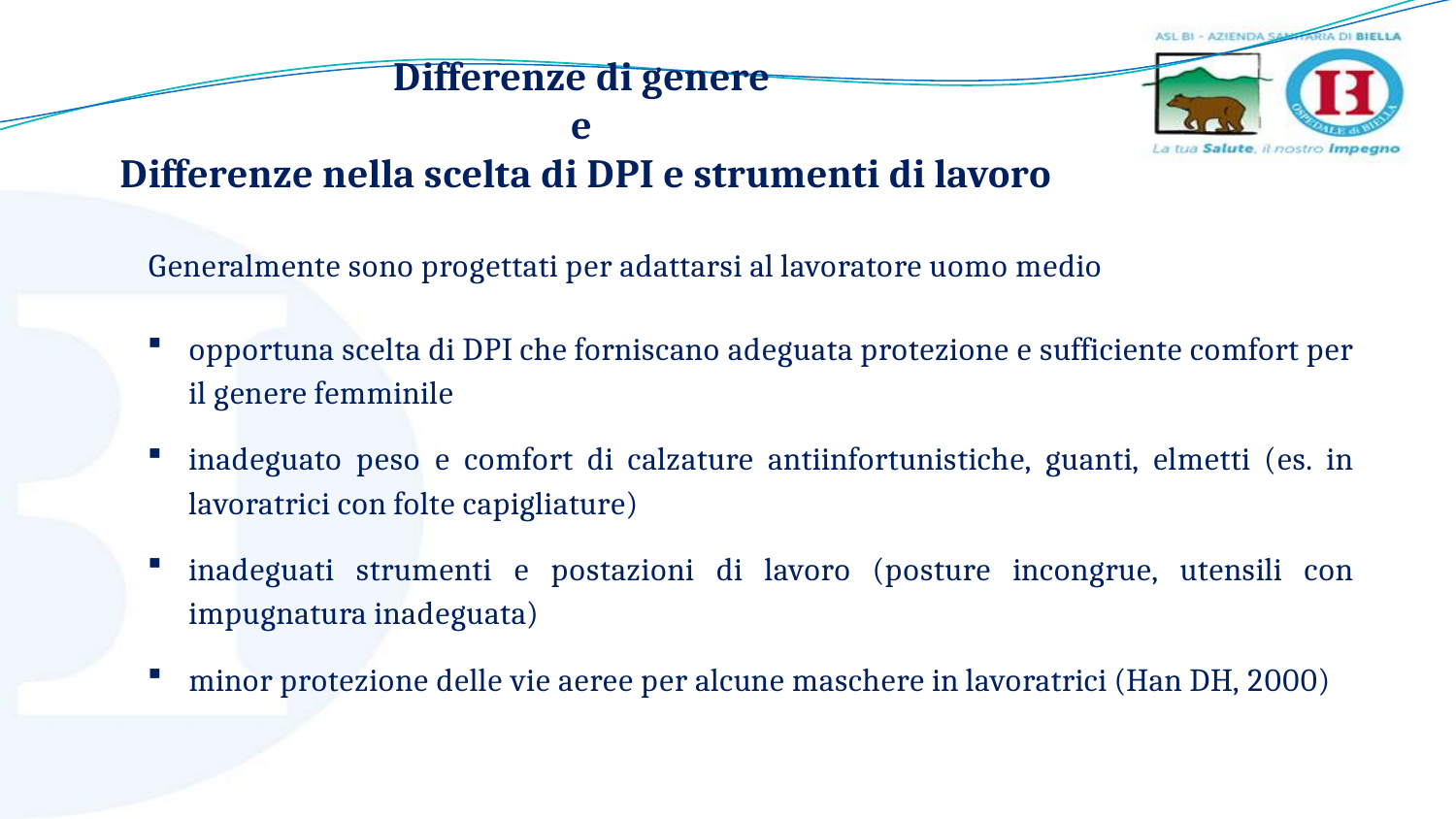

Differenze di genere
e
Differenze nella scelta di DPI e strumenti di lavoro
Generalmente sono progettati per adattarsi al lavoratore uomo medio

opportuna scelta di DPI che forniscano adeguata protezione e sufficiente comfort per il genere femminile

inadeguato peso e comfort di calzature antiinfortunistiche, guanti, elmetti (es. in lavoratrici con folte capigliature)

inadeguati strumenti e postazioni di lavoro (posture incongrue, utensili con impugnatura inadeguata)

minor protezione delle vie aeree per alcune maschere in lavoratrici (Han DH, 2000)